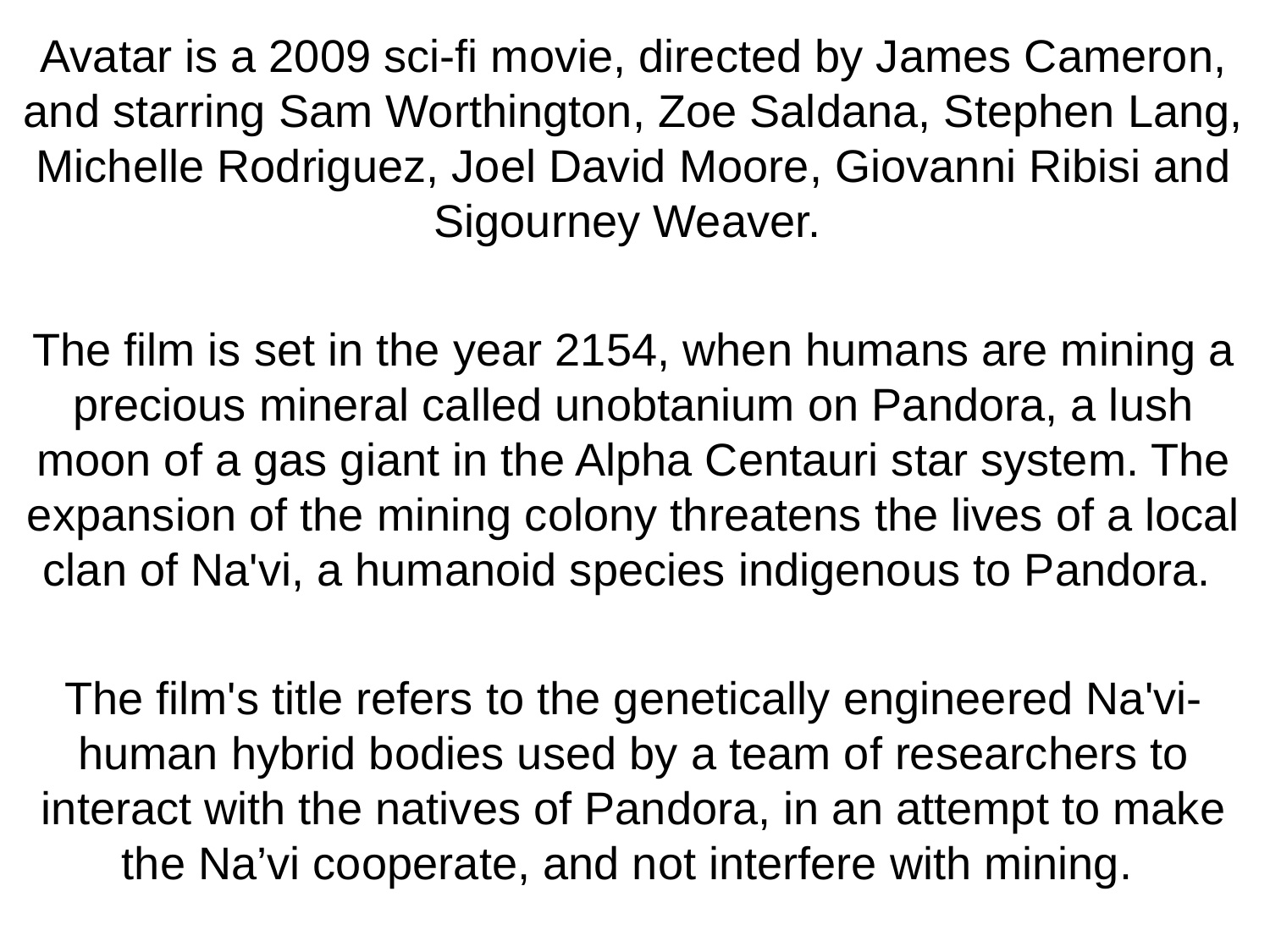

Avatar is a 2009 sci-fi movie, directed by James Cameron, and starring Sam Worthington, Zoe Saldana, Stephen Lang, Michelle Rodriguez, Joel David Moore, Giovanni Ribisi and Sigourney Weaver.

The film is set in the year 2154, when humans are mining a precious mineral called unobtanium on Pandora, a lush moon of a gas giant in the Alpha Centauri star system. The expansion of the mining colony threatens the lives of a local clan of Na'vi, a humanoid species indigenous to Pandora.

The film's title refers to the genetically engineered Na'vi-human hybrid bodies used by a team of researchers to interact with the natives of Pandora, in an attempt to make the Na’vi cooperate, and not interfere with mining.